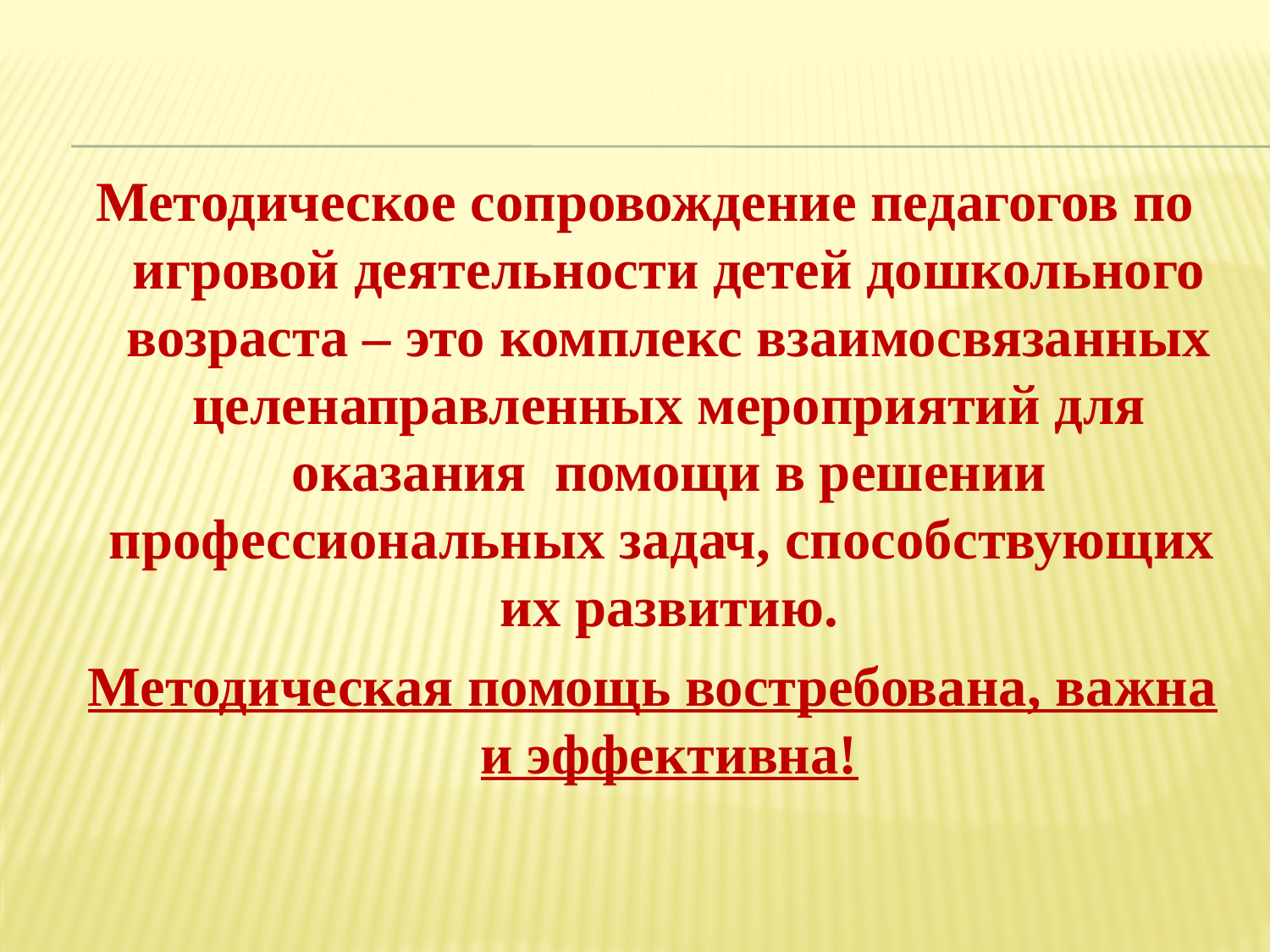

Методическое сопровождение педагогов по игровой деятельности детей дошкольного возраста – это комплекс взаимосвязанных целенаправленных мероприятий для оказания  помощи в решении профессиональных задач, способствующих  их развитию.
 Методическая помощь востребована, важна и эффективна!